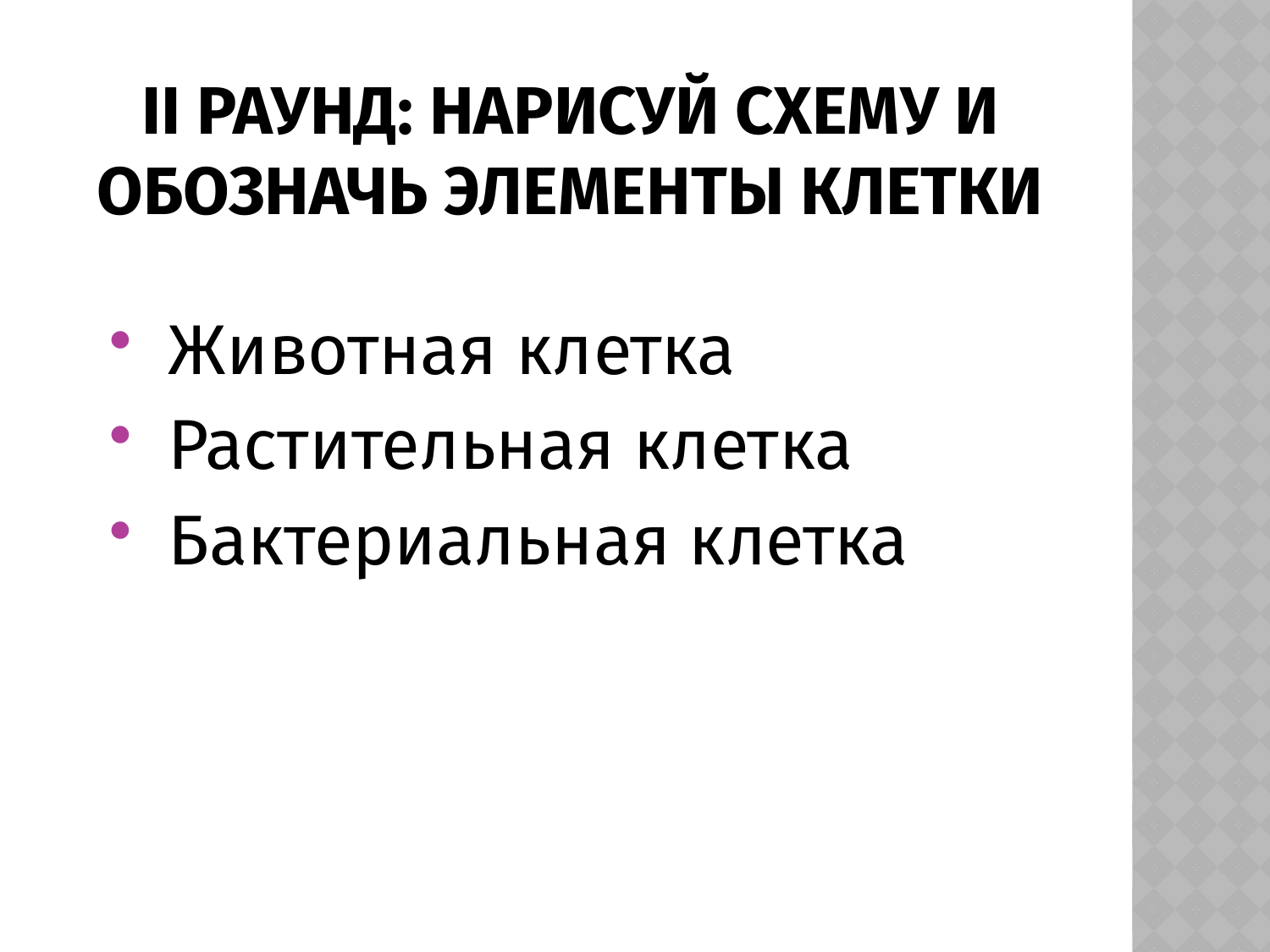

# II раунд: Нарисуй схему и обозначь элементы клетки
 Животная клетка
 Растительная клетка
 Бактериальная клетка